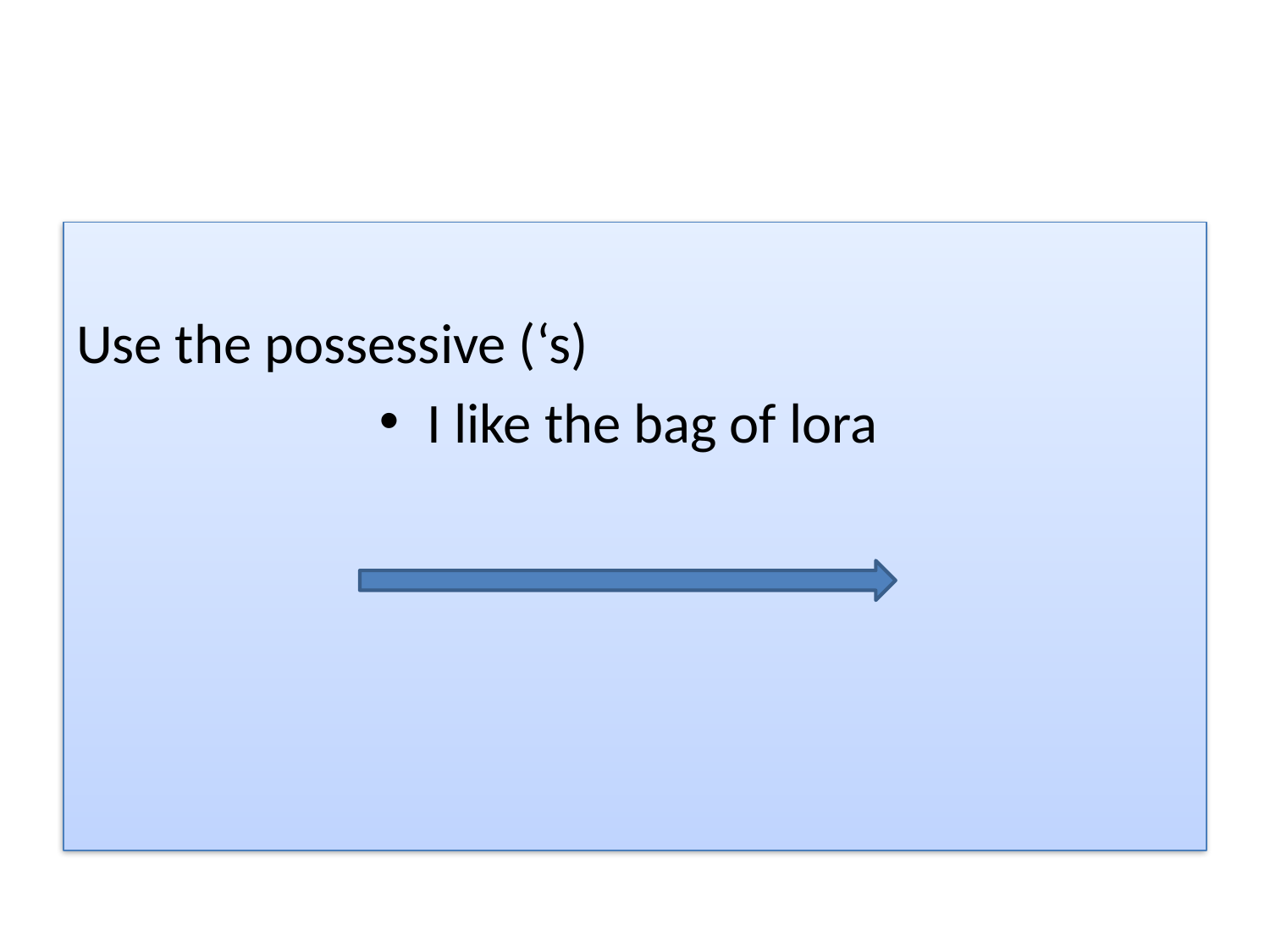

Use the possessive (‘s)
I like the bag of lora